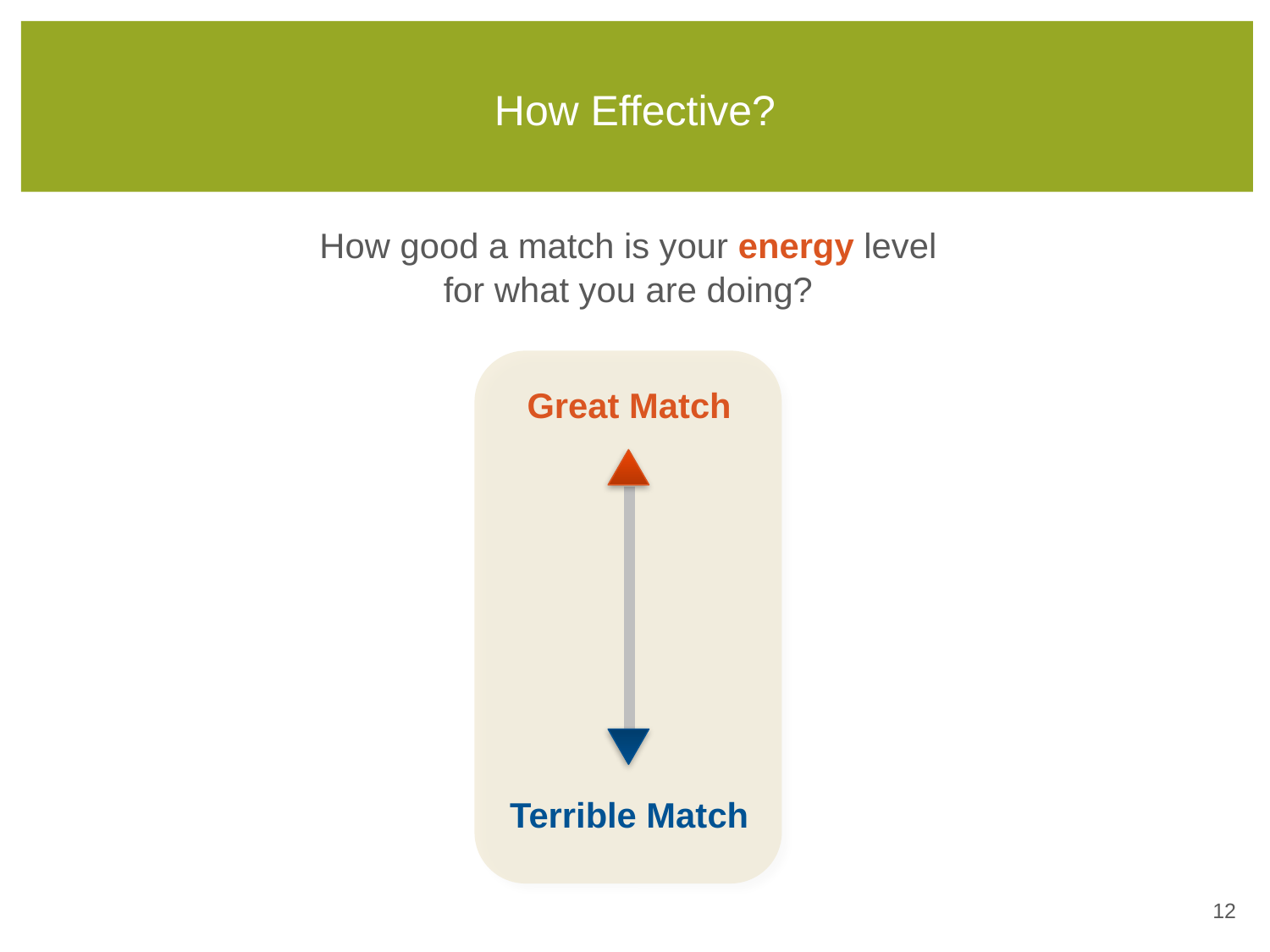

# How Effective?
How good a match is your energy level for what you are doing?
z
Great Match

Terrible Match
12